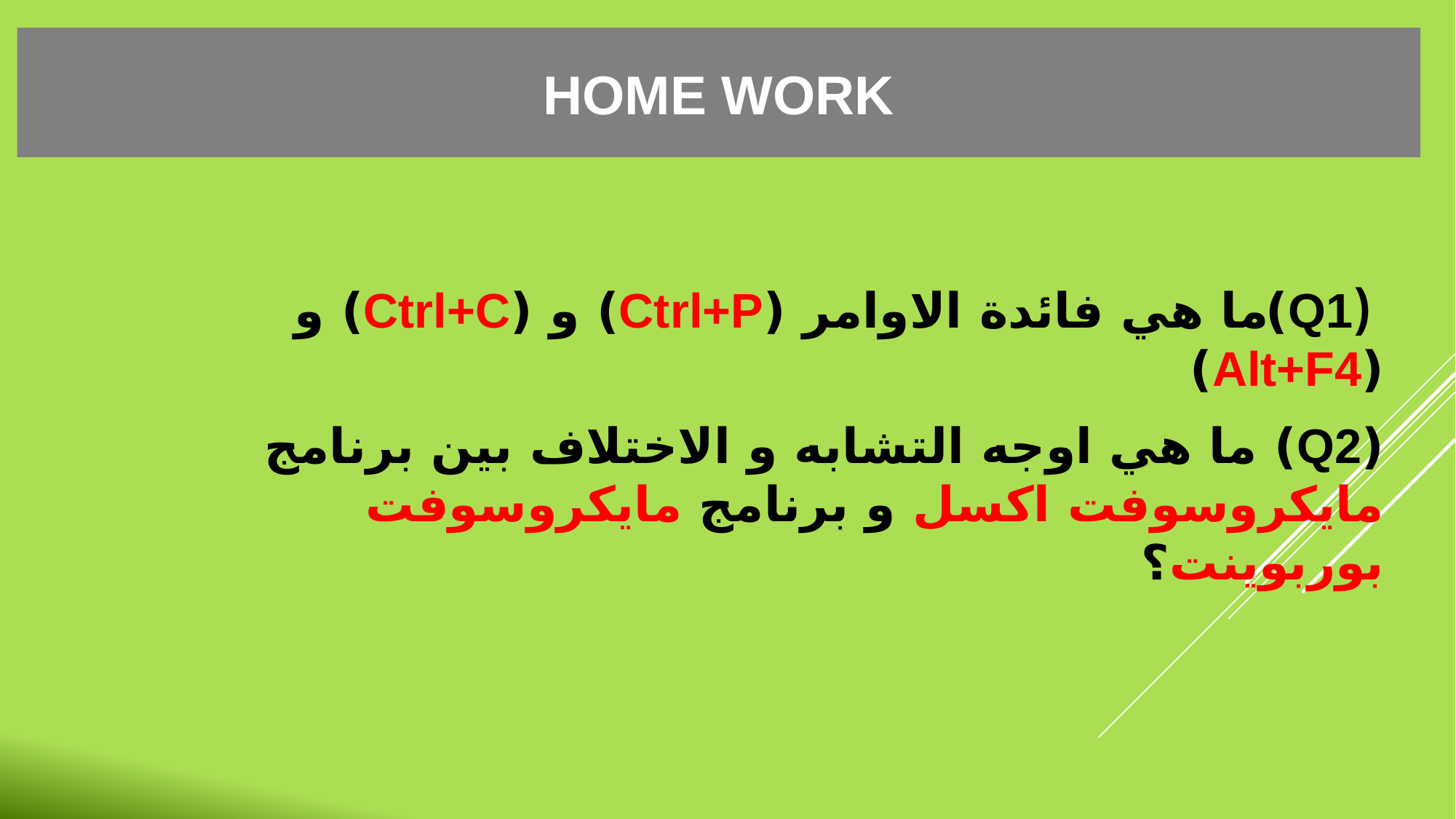

Home Work
 (Q1)ما هي فائدة الاوامر (Ctrl+P) و (Ctrl+C) و (Alt+F4)
(Q2) ما هي اوجه التشابه و الاختلاف بين برنامج مايكروسوفت اكسل و برنامج مايكروسوفت بوربوينت؟